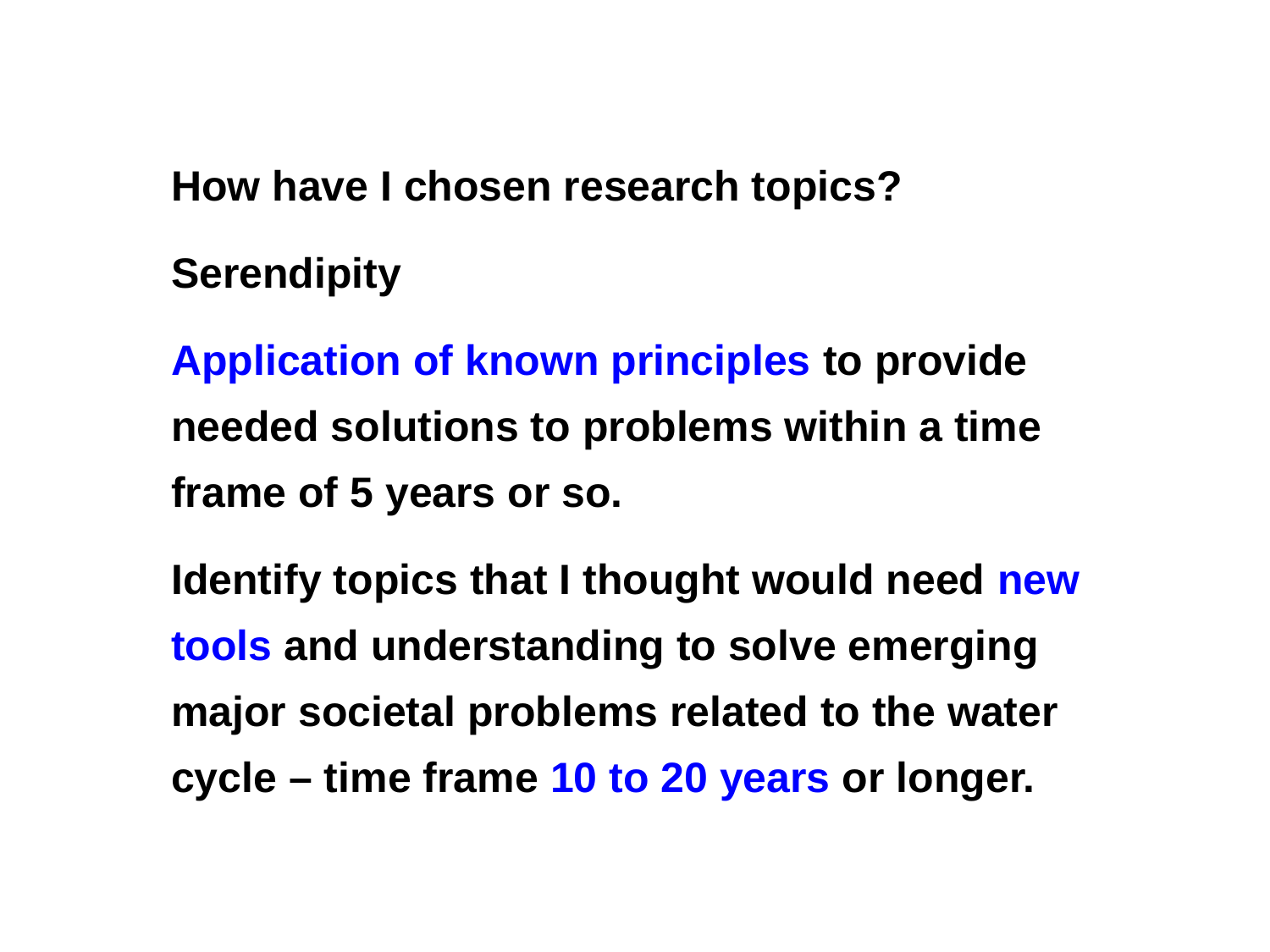

How have I chosen research topics?
Serendipity
Application of known principles to provide needed solutions to problems within a time frame of 5 years or so.
Identify topics that I thought would need new tools and understanding to solve emerging major societal problems related to the water cycle – time frame 10 to 20 years or longer.